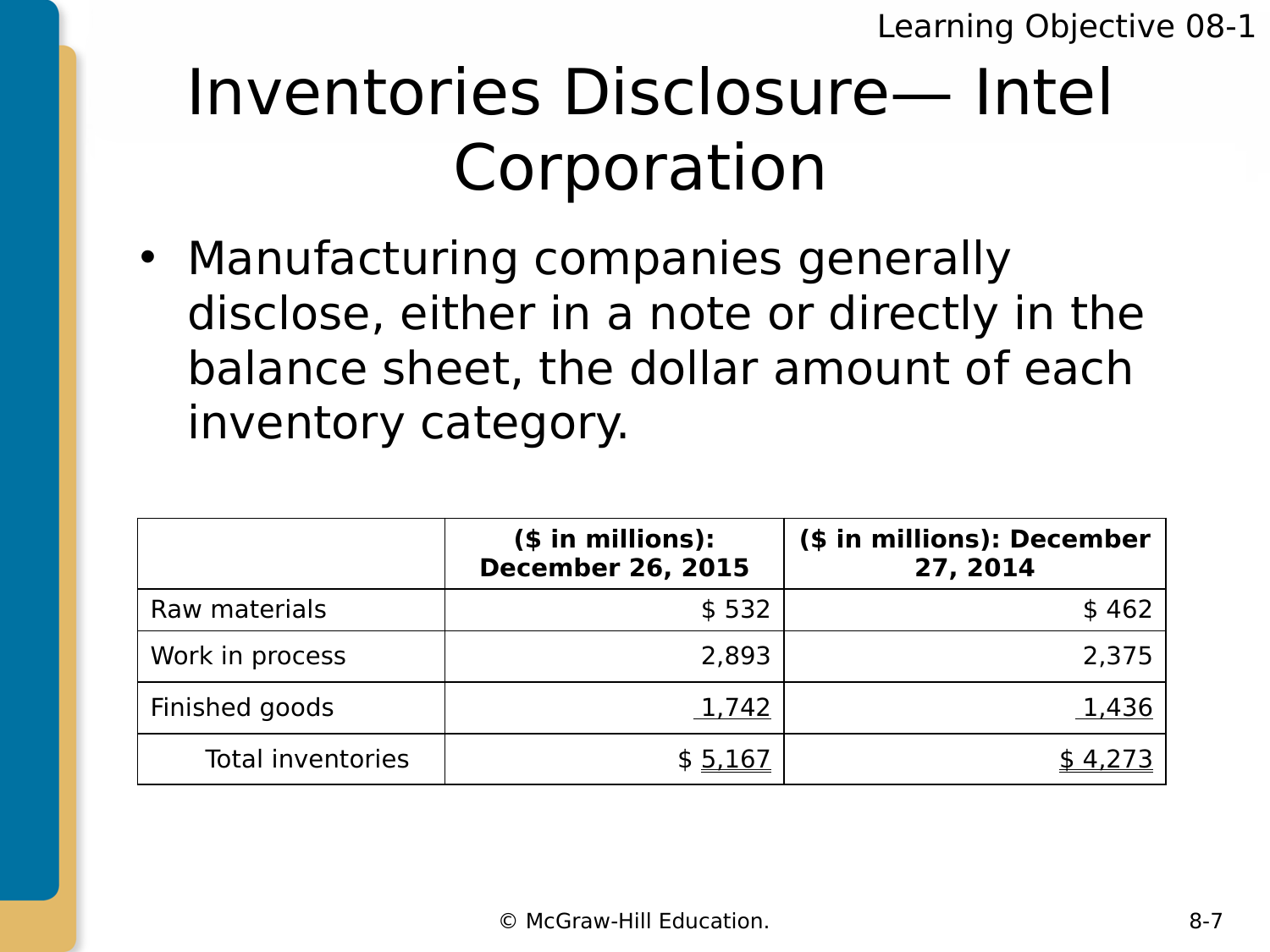

Learning Objective 08-1
# Inventories Disclosure— Intel Corporation
Manufacturing companies generally disclose, either in a note or directly in the balance sheet, the dollar amount of each inventory category.
|  | ($ in millions): December 26, 2015 | ($ in millions): December 27, 2014 |
| --- | --- | --- |
| Raw materials | $ 532 | $ 462 |
| Work in process | 2,893 | 2,375 |
| Finished goods | 1,742 | 1,436 |
| Total inventories | $ 5,167 | $ 4,273 |